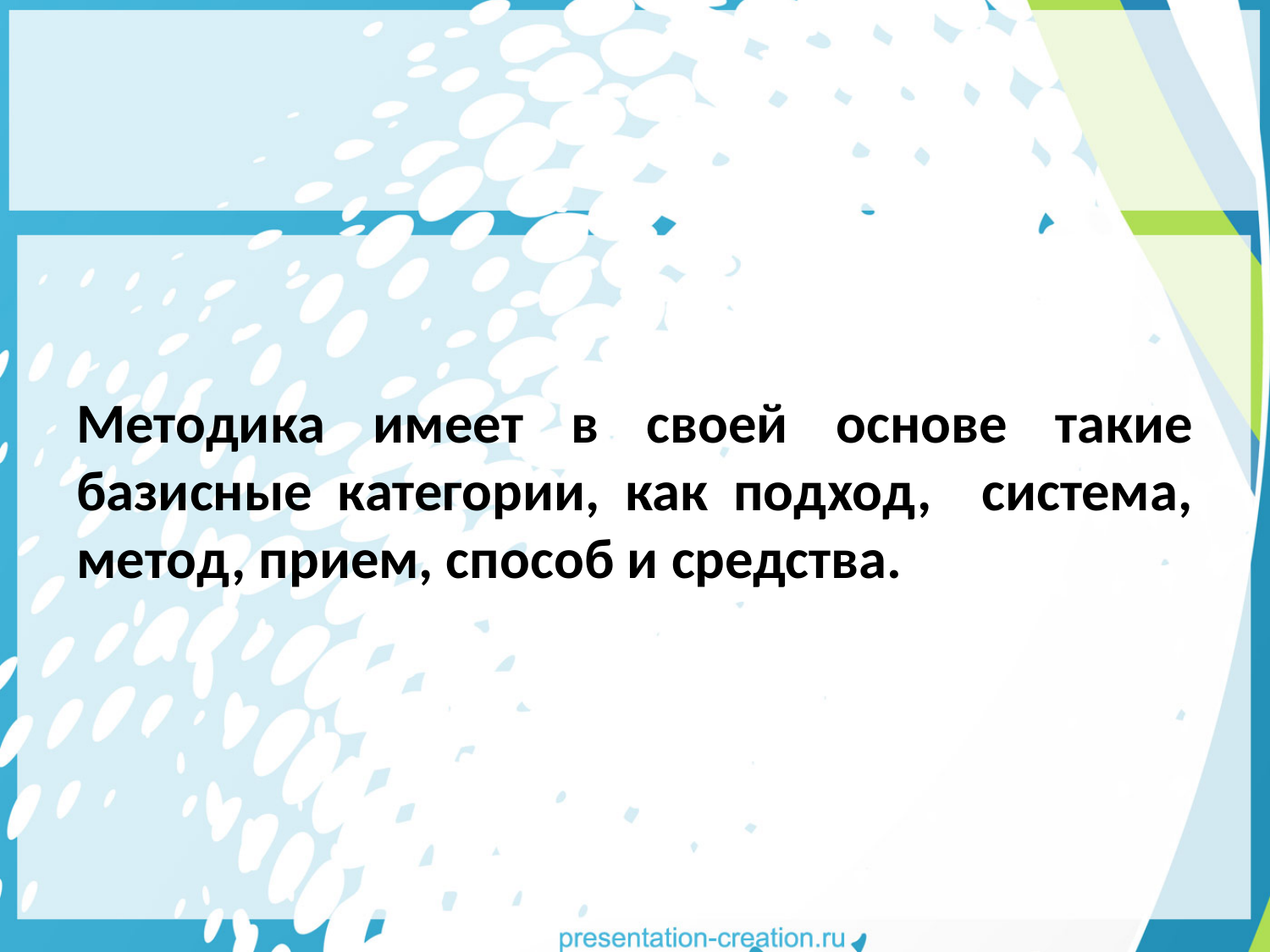

#

Методика имеет в своей основе такие базисные категории, как подход,  система, метод, прием, способ и средства.